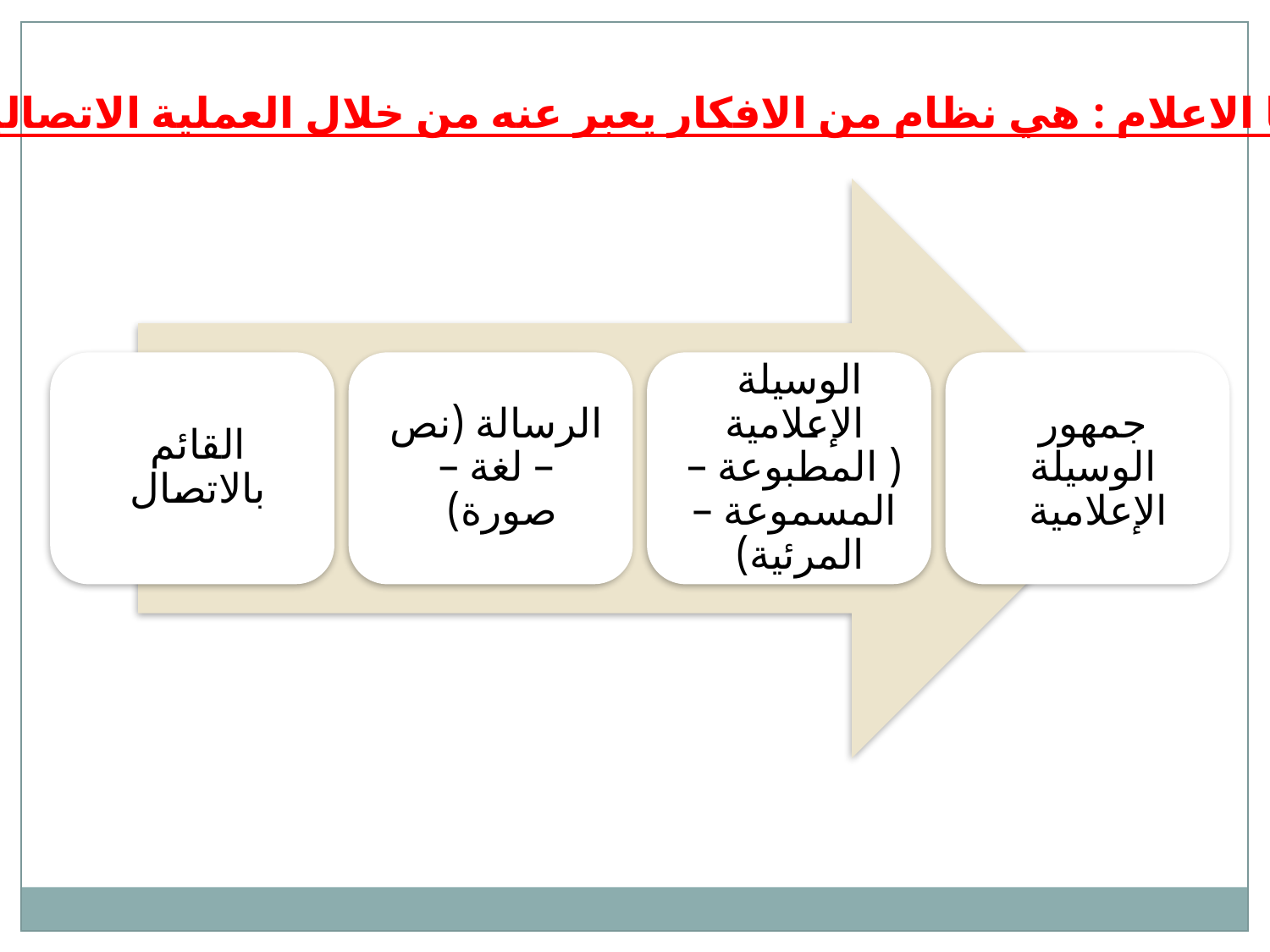

فأيديولوجيا الاعلام : هي نظام من الافكار يعبر عنه من خلال العملية الاتصالية التي تشمل

القائم بالاتصال
الرسالة (نص – لغة – صورة)
الوسيلة  الإعلامية ( المطبوعة – المسموعة – المرئية)
جمهور الوسيلة الإعلامية